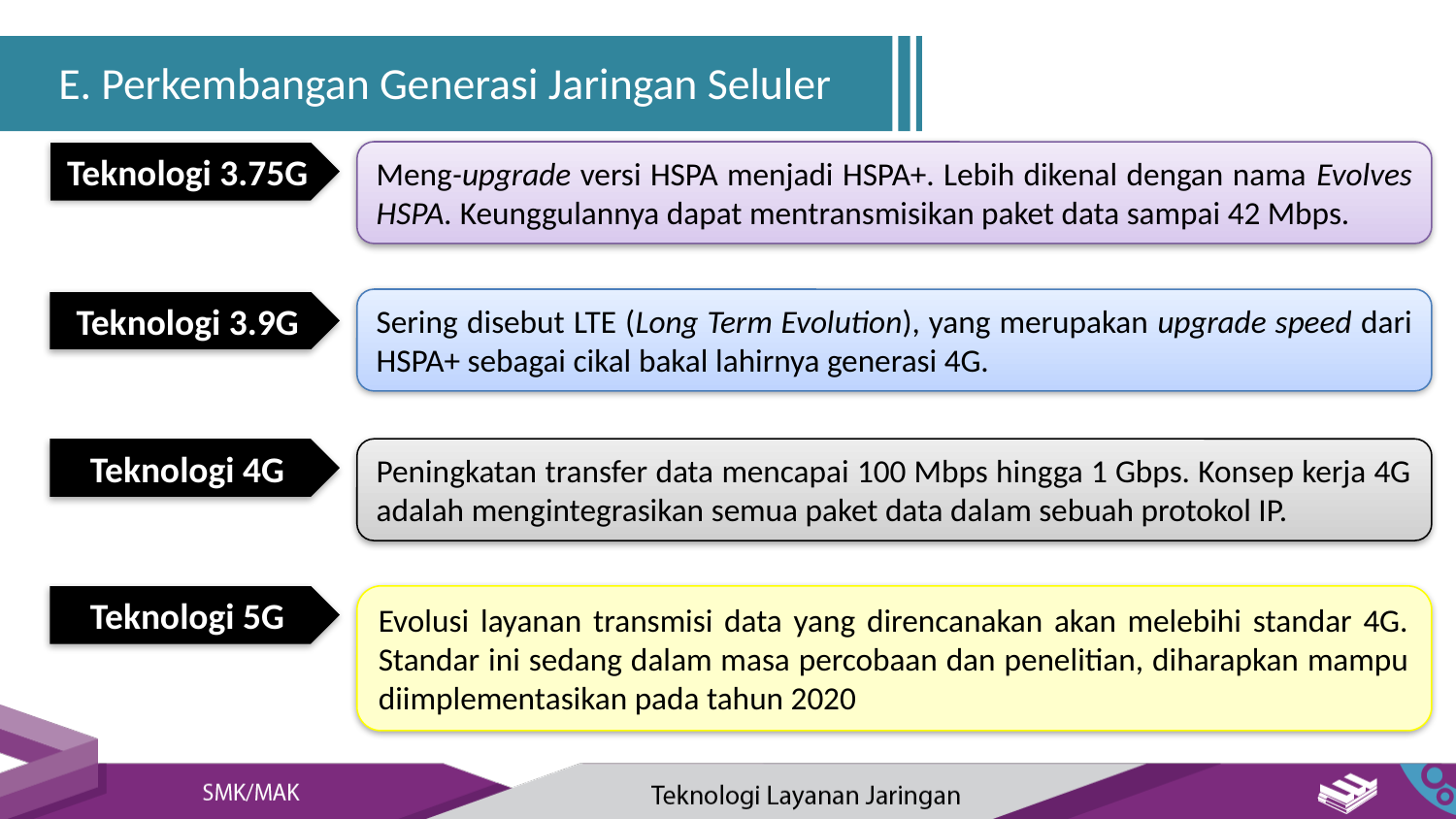

E. Perkembangan Generasi Jaringan Seluler
Meng-upgrade versi HSPA menjadi HSPA+. Lebih dikenal dengan nama Evolves HSPA. Keunggulannya dapat mentransmisikan paket data sampai 42 Mbps.
Teknologi 3.75G
Sering disebut LTE (Long Term Evolution), yang merupakan upgrade speed dari HSPA+ sebagai cikal bakal lahirnya generasi 4G.
Teknologi 3.9G
Teknologi 4G
Peningkatan transfer data mencapai 100 Mbps hingga 1 Gbps. Konsep kerja 4G adalah mengintegrasikan semua paket data dalam sebuah protokol IP.
Teknologi 5G
Evolusi layanan transmisi data yang direncanakan akan melebihi standar 4G. Standar ini sedang dalam masa percobaan dan penelitian, diharapkan mampu diimplementasikan pada tahun 2020